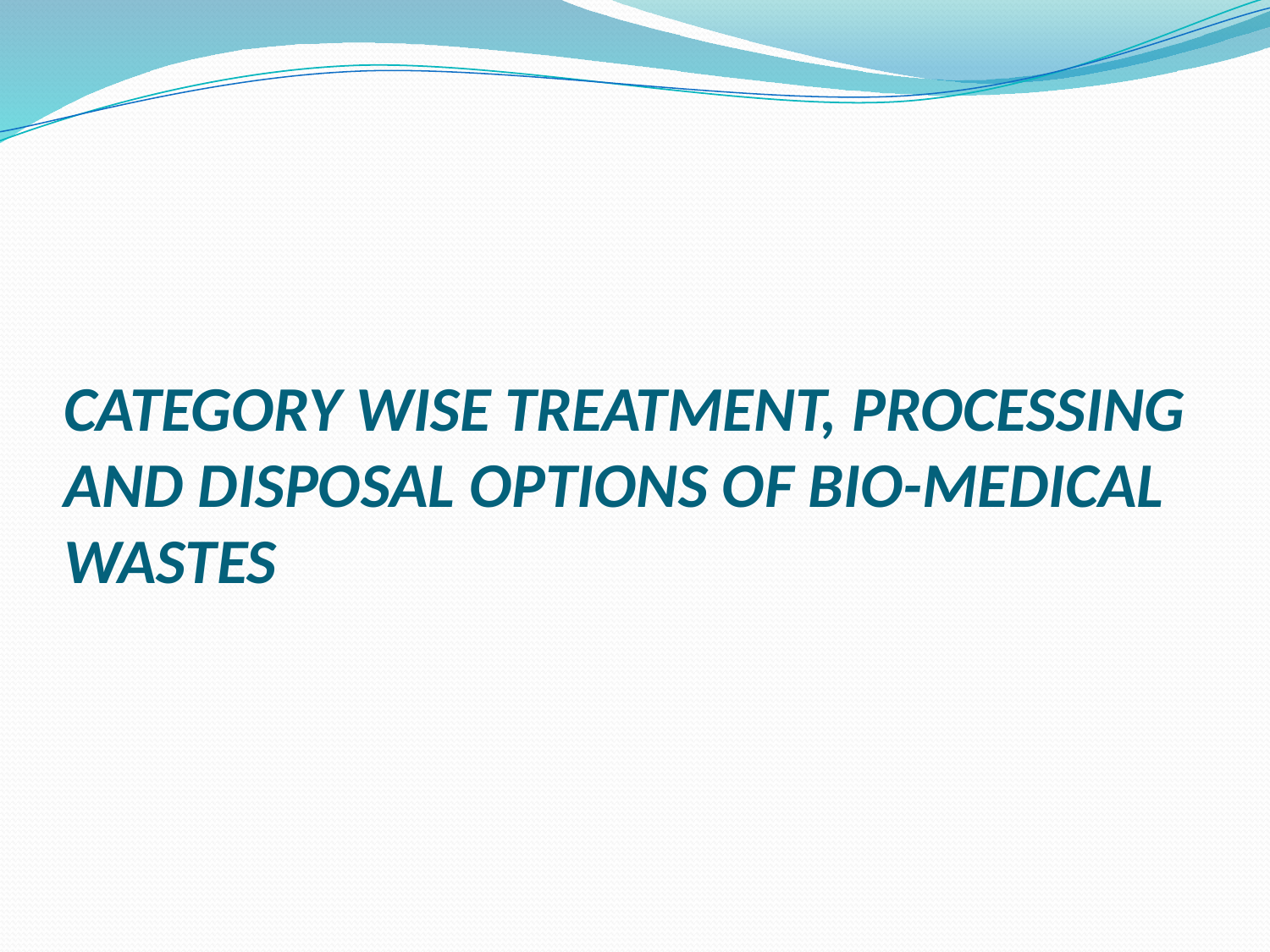

# CATEGORY WISE TREATMENT, PROCESSING AND DISPOSAL OPTIONS OF BIO-MEDICAL WASTES